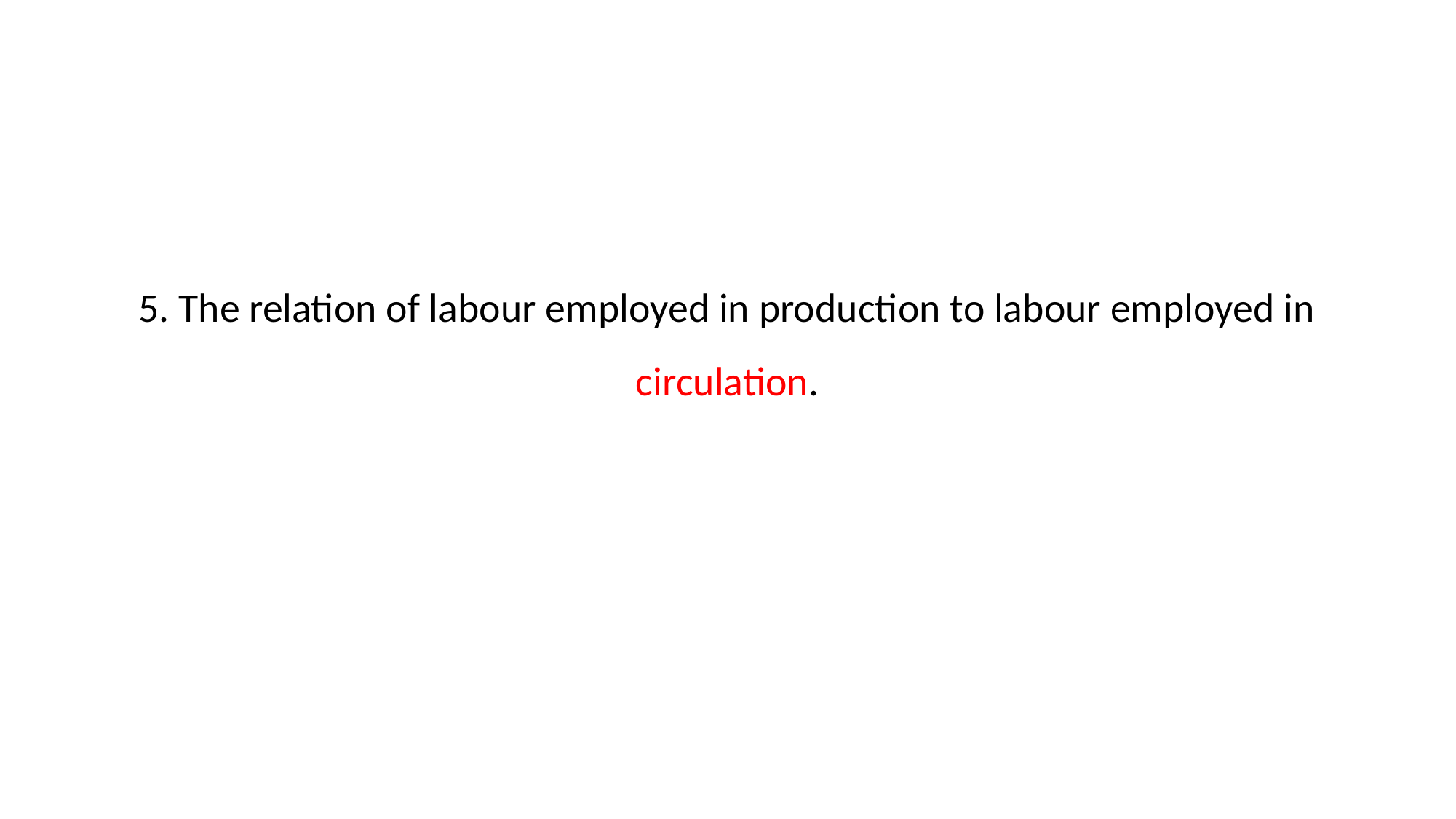

# 5. The relation of labour employed in production to labour employed in circulation.